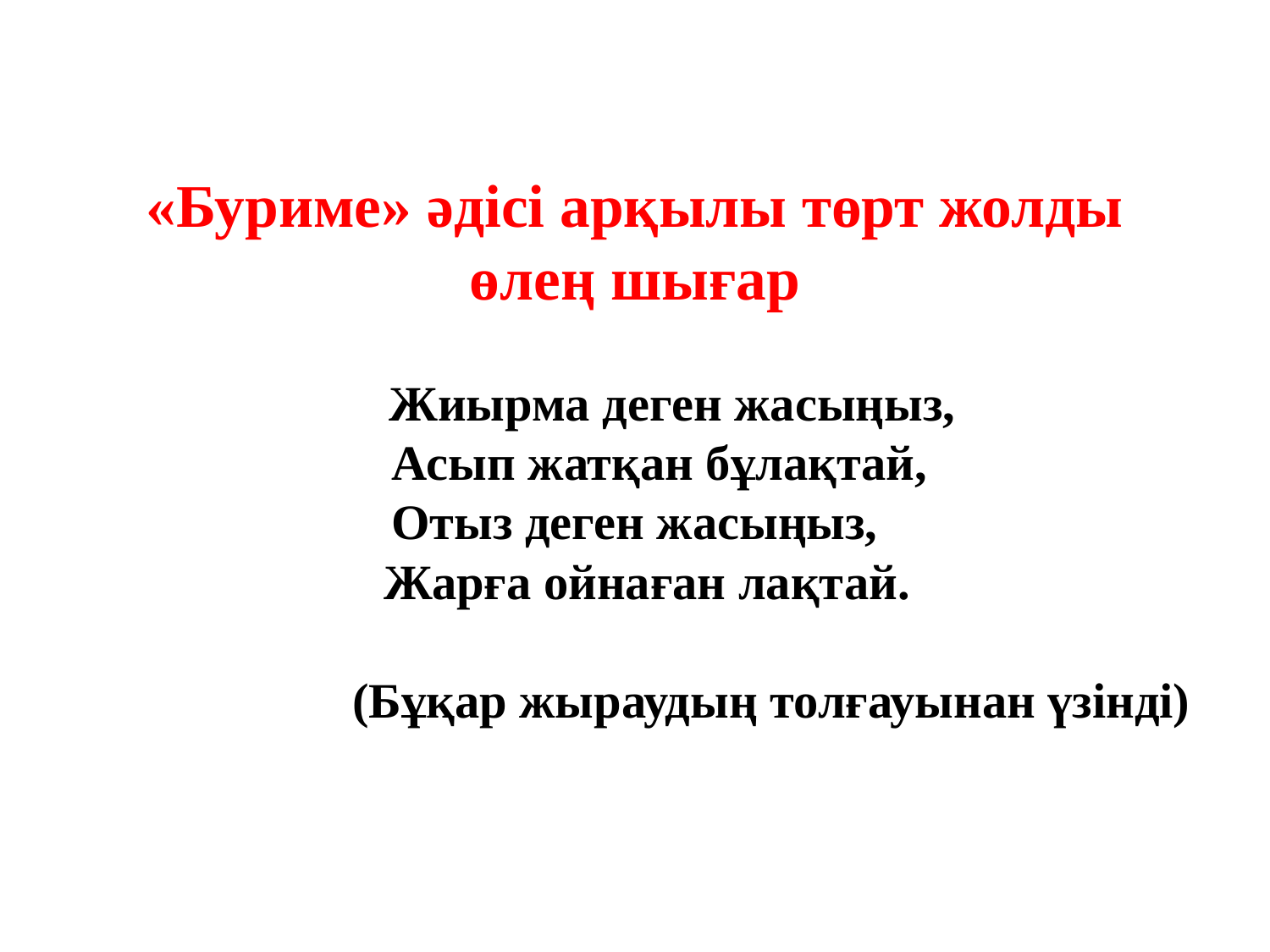

# «Буриме» әдісі арқылы төрт жолды өлең шығар Жиырма деген жасыңыз, Асып жатқан бұлақтай, Отыз деген жасыңыз, Жарға ойнаған лақтай. (Бұқар жыраудың толғауынан үзінді)